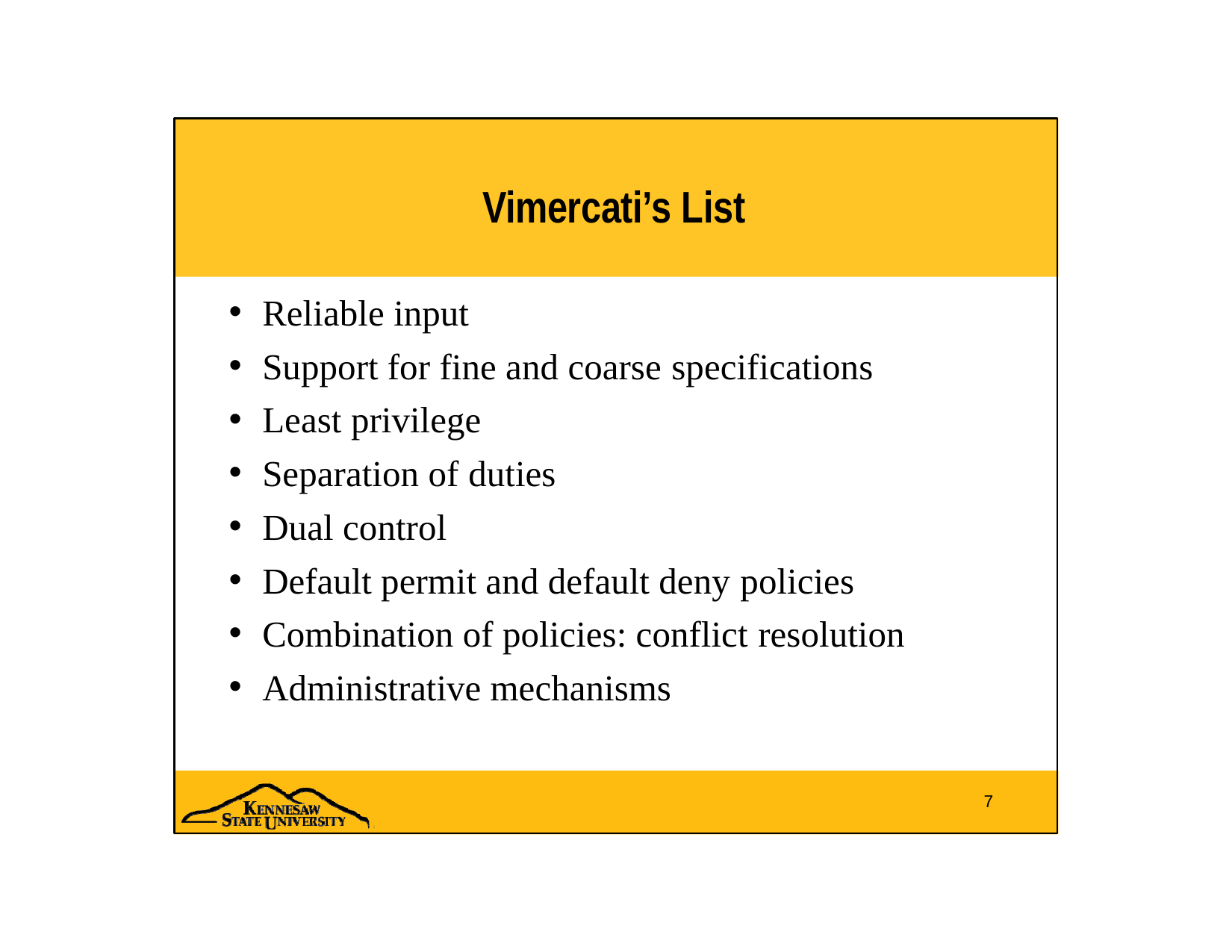

# Vimercati’s List
Reliable input
Support for fine and coarse specifications
Least privilege
Separation of duties
Dual control
Default permit and default deny policies
Combination of policies: conflict resolution
Administrative mechanisms

7